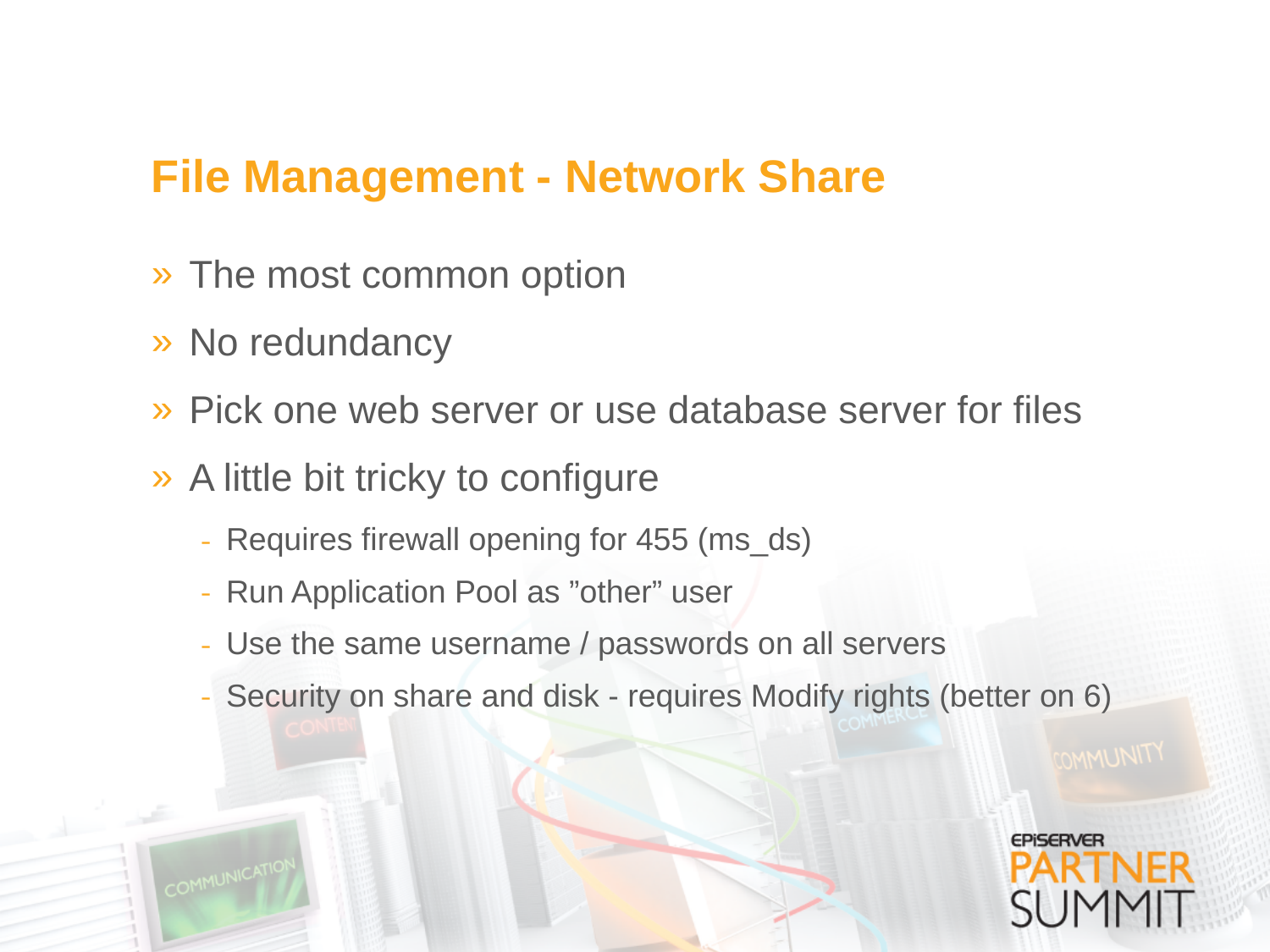

# File Management - Network Share
The most common option
No redundancy
Pick one web server or use database server for files
A little bit tricky to configure
Requires firewall opening for 455 (ms_ds)
Run Application Pool as ”other” user
Use the same username / passwords on all servers
Security on share and disk - requires Modify rights (better on 6)